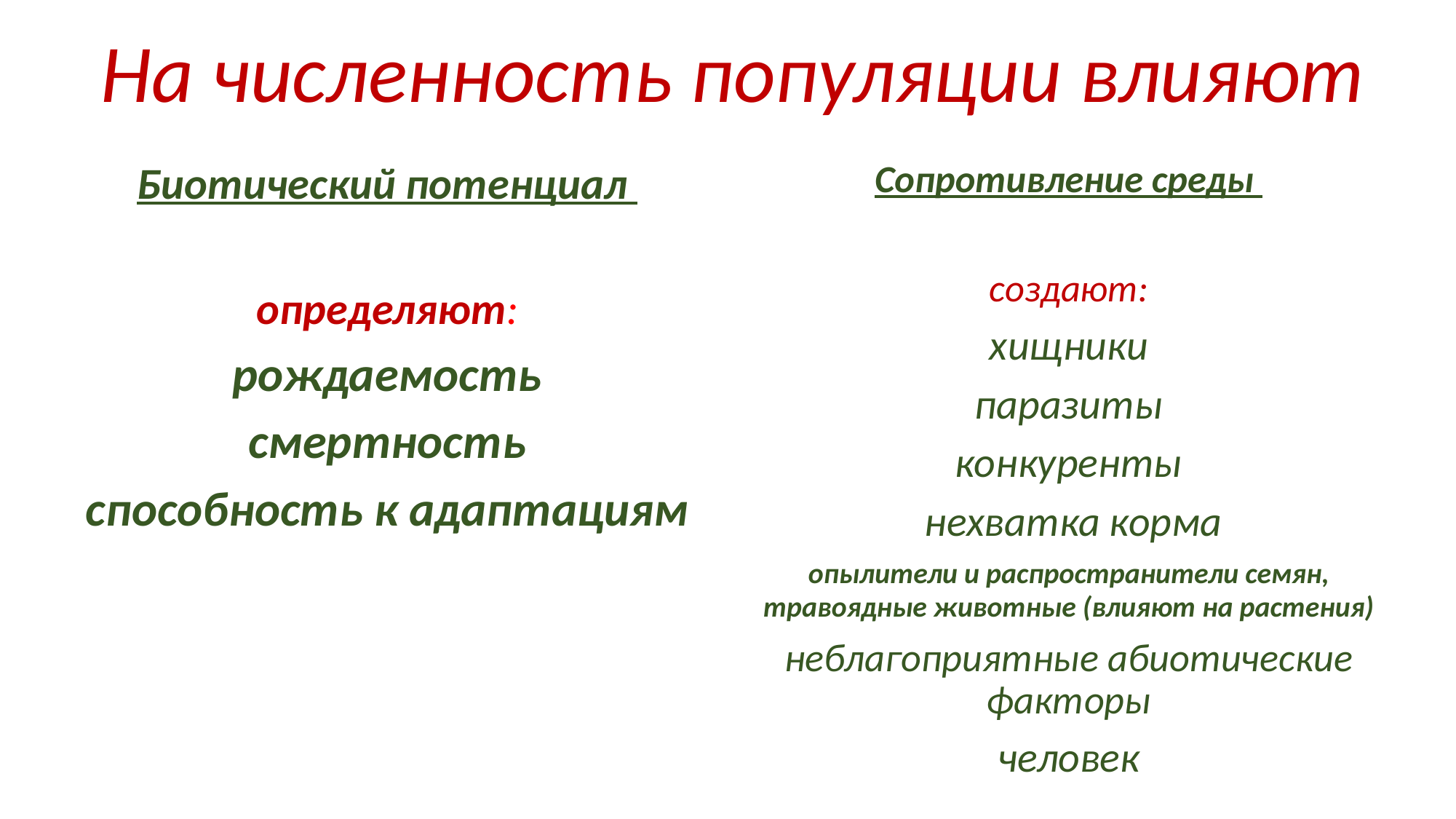

На численность популяции влияют
Сопротивление среды

создают:
хищники
паразиты
конкуренты
 нехватка корма
опылители и распространители семян, травоядные животные (влияют на растения)
неблагоприятные абиотические факторы
человек

# Биотический потенциал

определяют:
рождаемость
смертность
способность к адаптациям